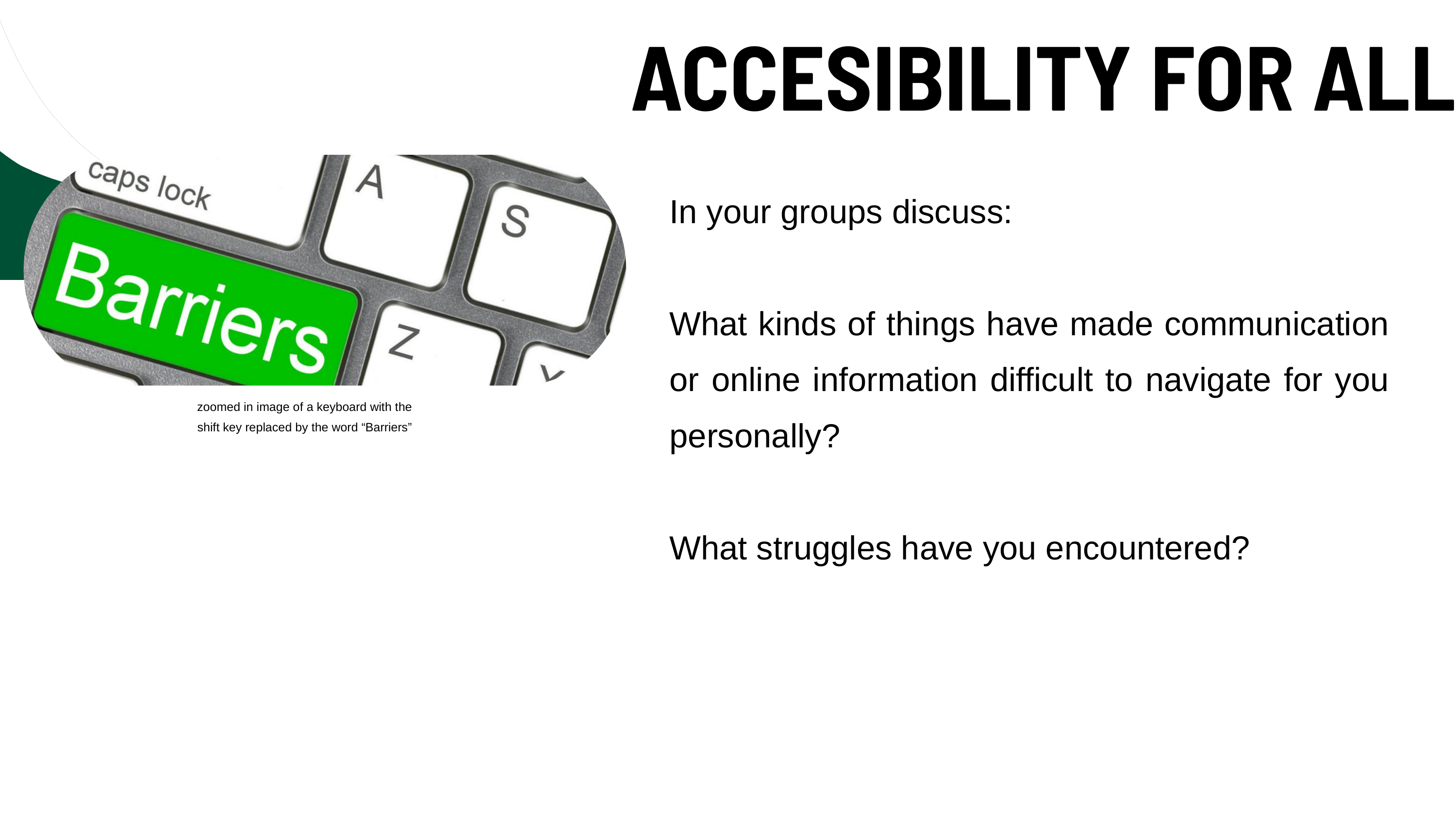

ACCESIBILITY FOR ALL

In your groups discuss:

What kinds of things have made communication or online information difficult to navigate for you personally?

What struggles have you encountered?
zoomed in image of a keyboard with the shift key replaced by the word “Barriers”